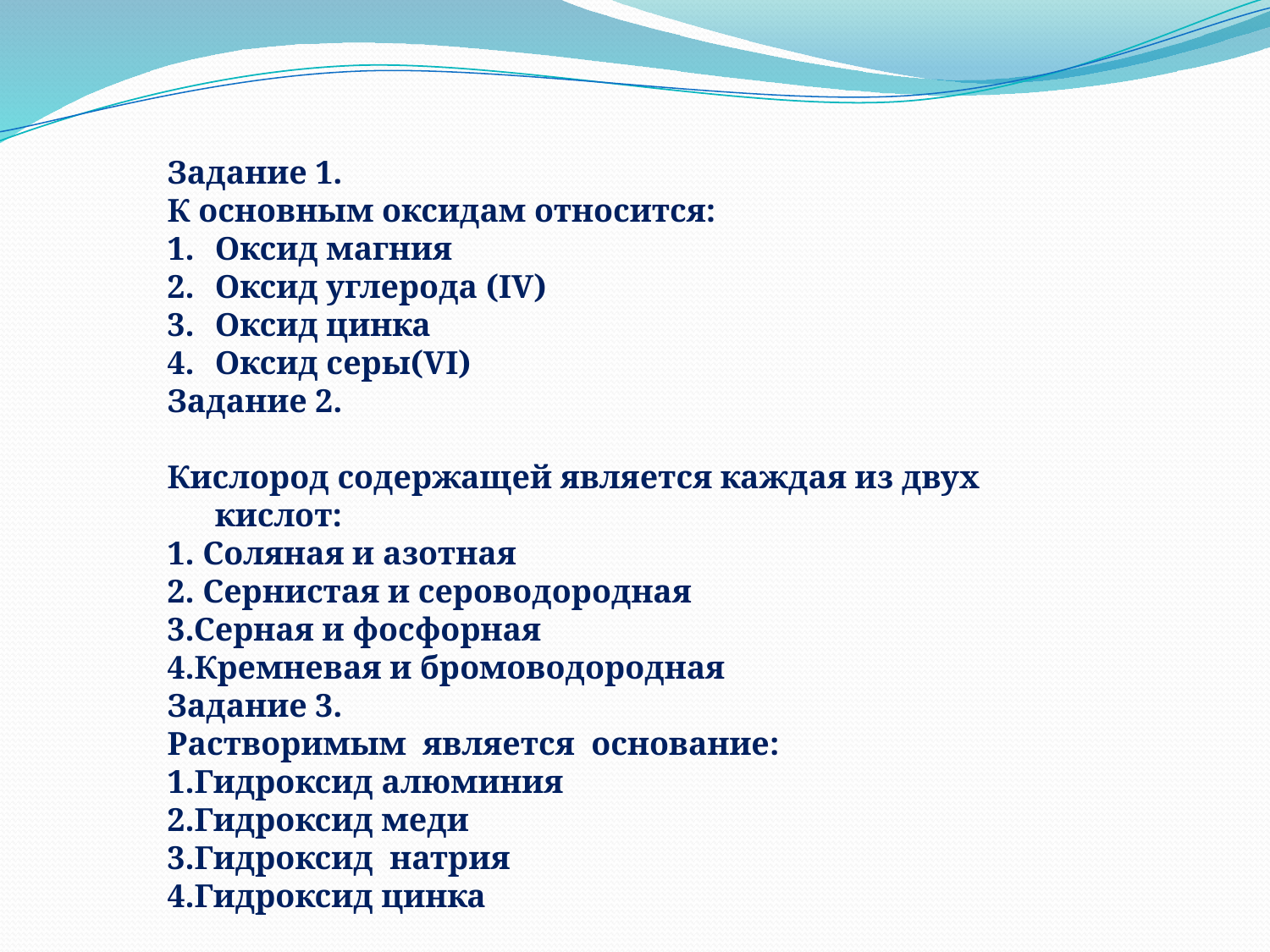

Задание 1.
К основным оксидам относится:
Оксид магния
Оксид углерода (IV)
Оксид цинка
Оксид серы(VI)
Задание 2.

Кислород содержащей является каждая из двух кислот:
1. Соляная и азотная
2. Сернистая и сероводородная
3.Серная и фосфорная
4.Кремневая и бромоводородная
Задание 3.
Растворимым  является  основание:
1.Гидроксид алюминия
2.Гидроксид меди
3.Гидроксид  натрия
4.Гидроксид цинка